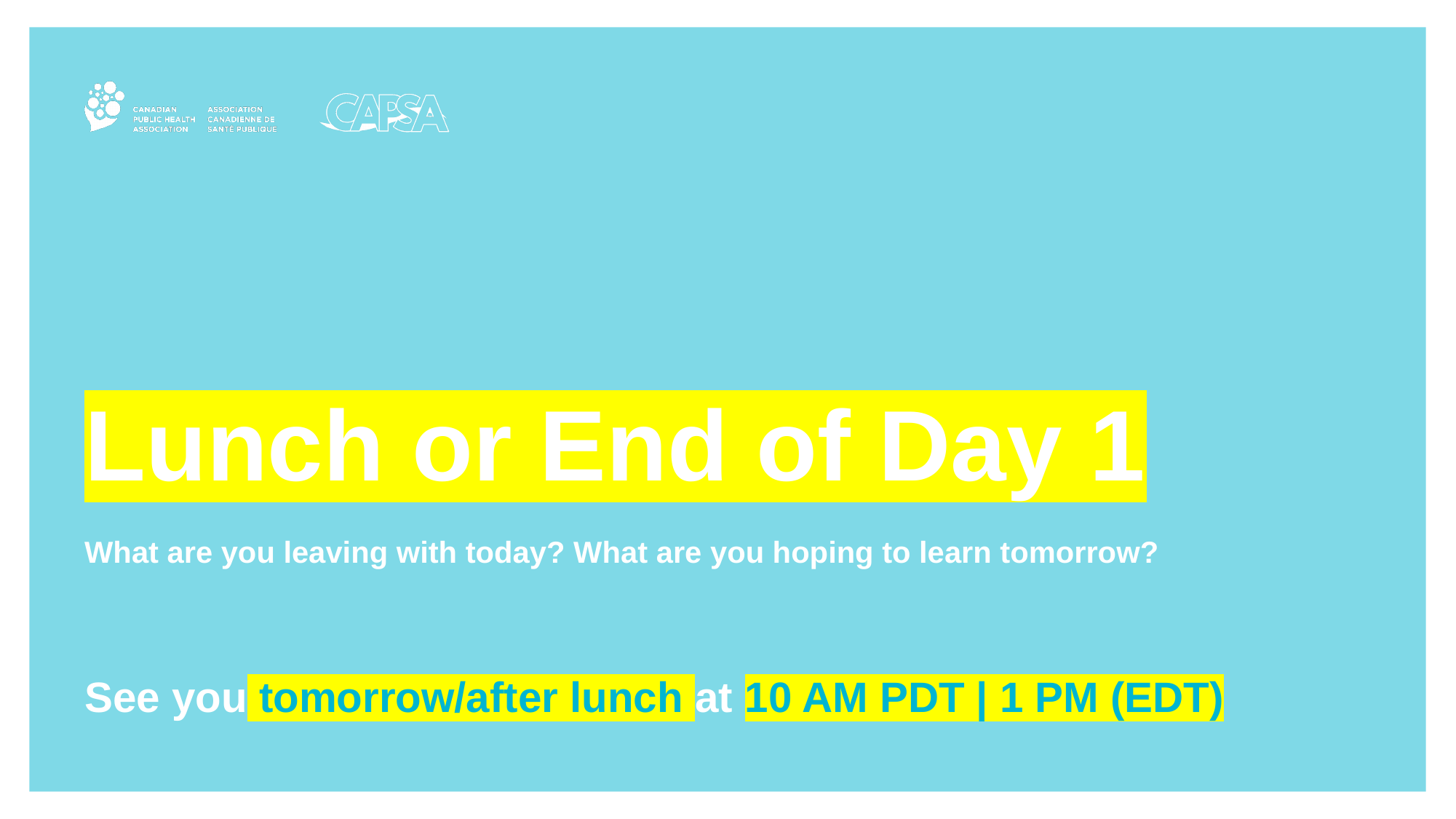

Lunch or End of Day 1
What are you leaving with today? What are you hoping to learn tomorrow?

See you tomorrow/after lunch at 10 AM PDT | 1 PM (EDT)